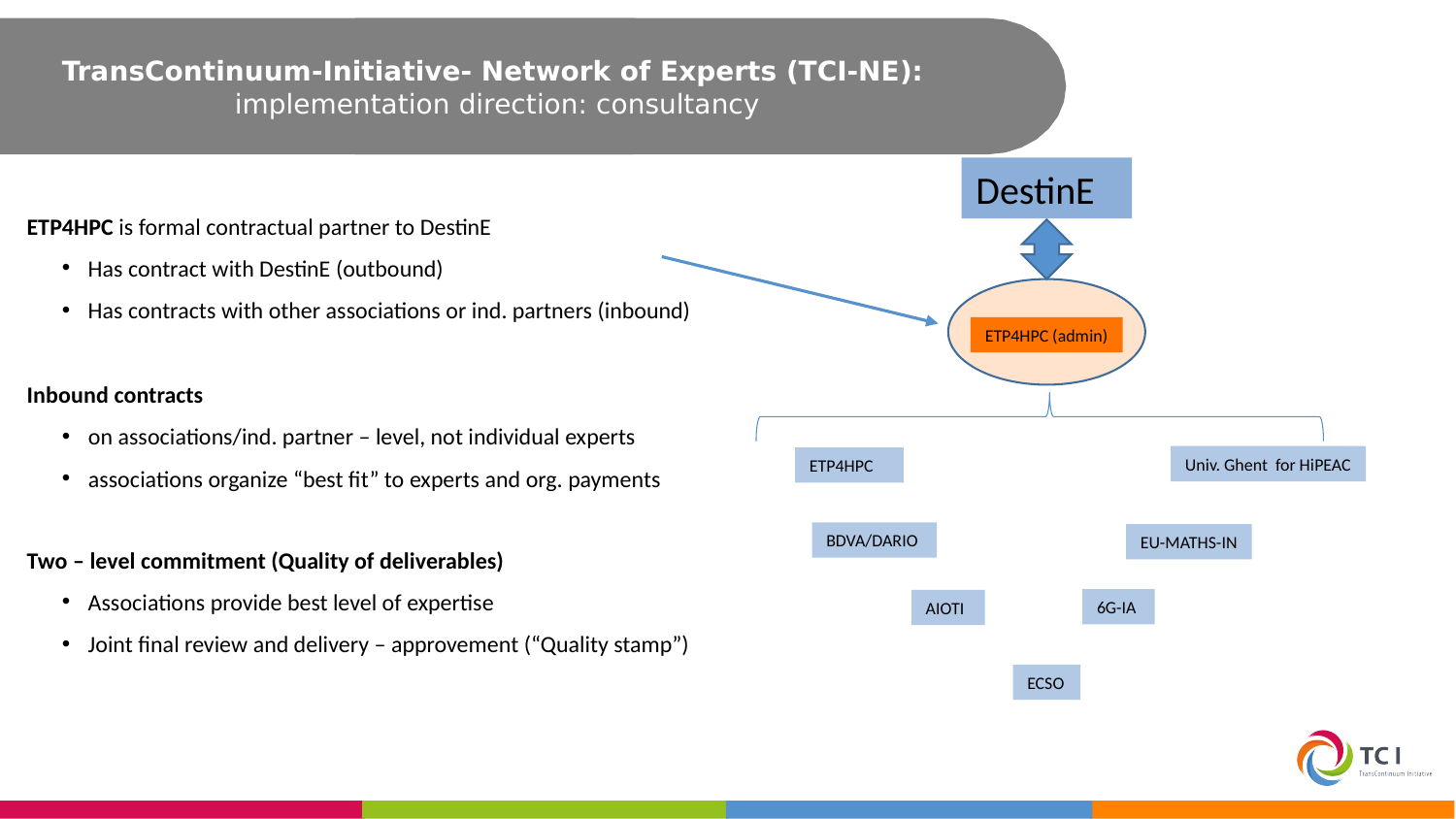

TransContinuum-Initiative- Network of Experts (TCI-NE):
implementation direction: consultancy

DestinE
ETP4HPC is formal contractual partner to DestinE
Has contract with DestinE (outbound)
Has contracts with other associations or ind. partners (inbound)

ETP4HPC (admin)
Inbound contracts
on associations/ind. partner – level, not individual experts
associations organize “best fit” to experts and org. payments
Univ. Ghent  for HiPEAC
ETP4HPC
BDVA/DARIO
Two – level commitment (Quality of deliverables)
Associations provide best level of expertise
Joint final review and delivery – approvement (“Quality stamp”)
EU-MATHS-IN
6G-IA
AIOTI
ECSO